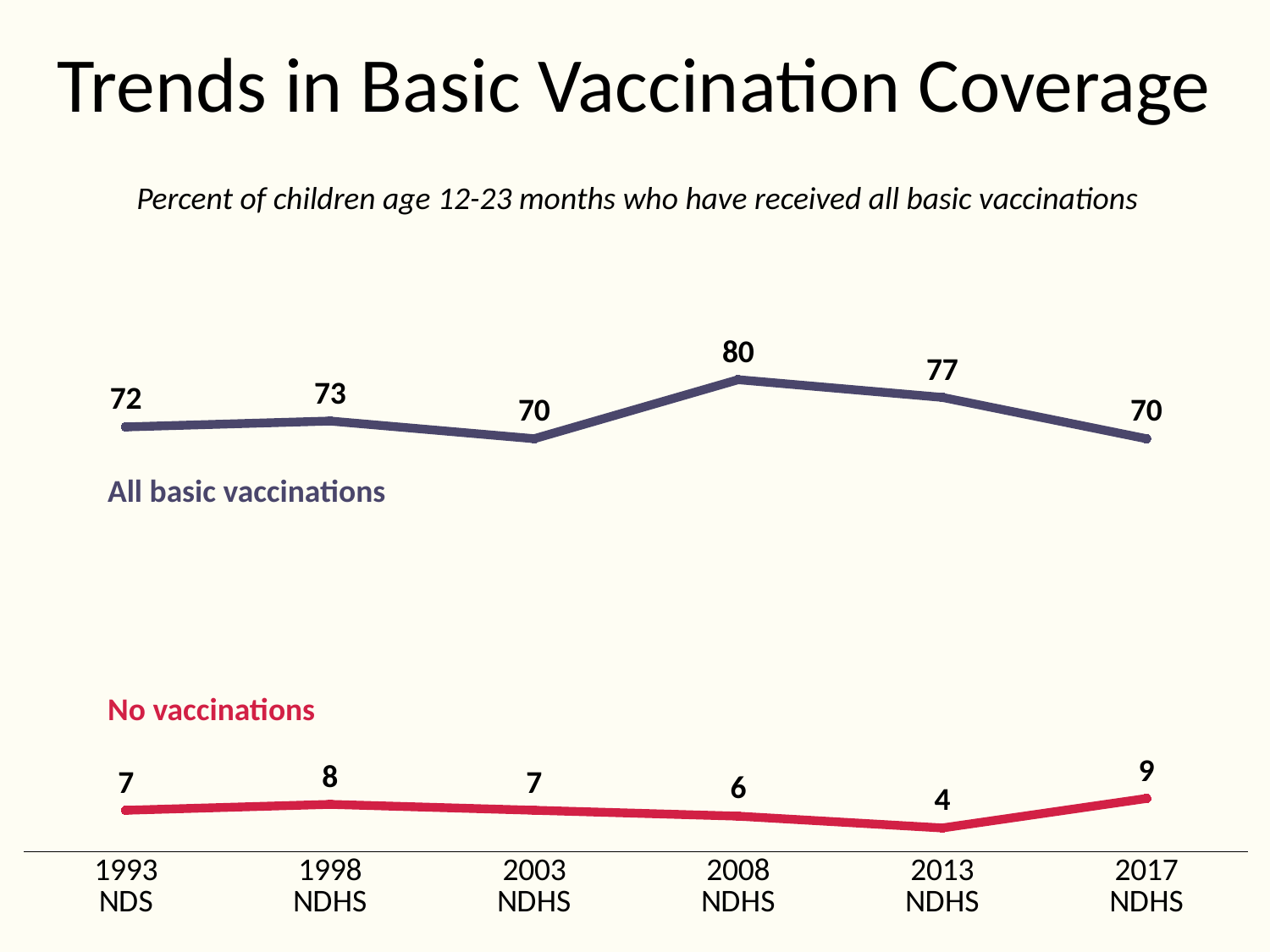

# Trends in Basic Vaccination Coverage
Percent of children age 12-23 months who have received all basic vaccinations

### Chart

| Category | All basic vaccinations | No vaccinations |
|---|---|---|
| 1993
NDS | 72.0 | 7.0 |
| 1998
NDHS | 73.0 | 8.0 |
| 2003
NDHS | 70.0 | 7.0 |
| 2008
NDHS | 80.0 | 6.0 |
| 2013
NDHS | 77.0 | 4.0 |
| 2017
NDHS | 70.0 | 9.0 |
All basic vaccinations
No vaccinations